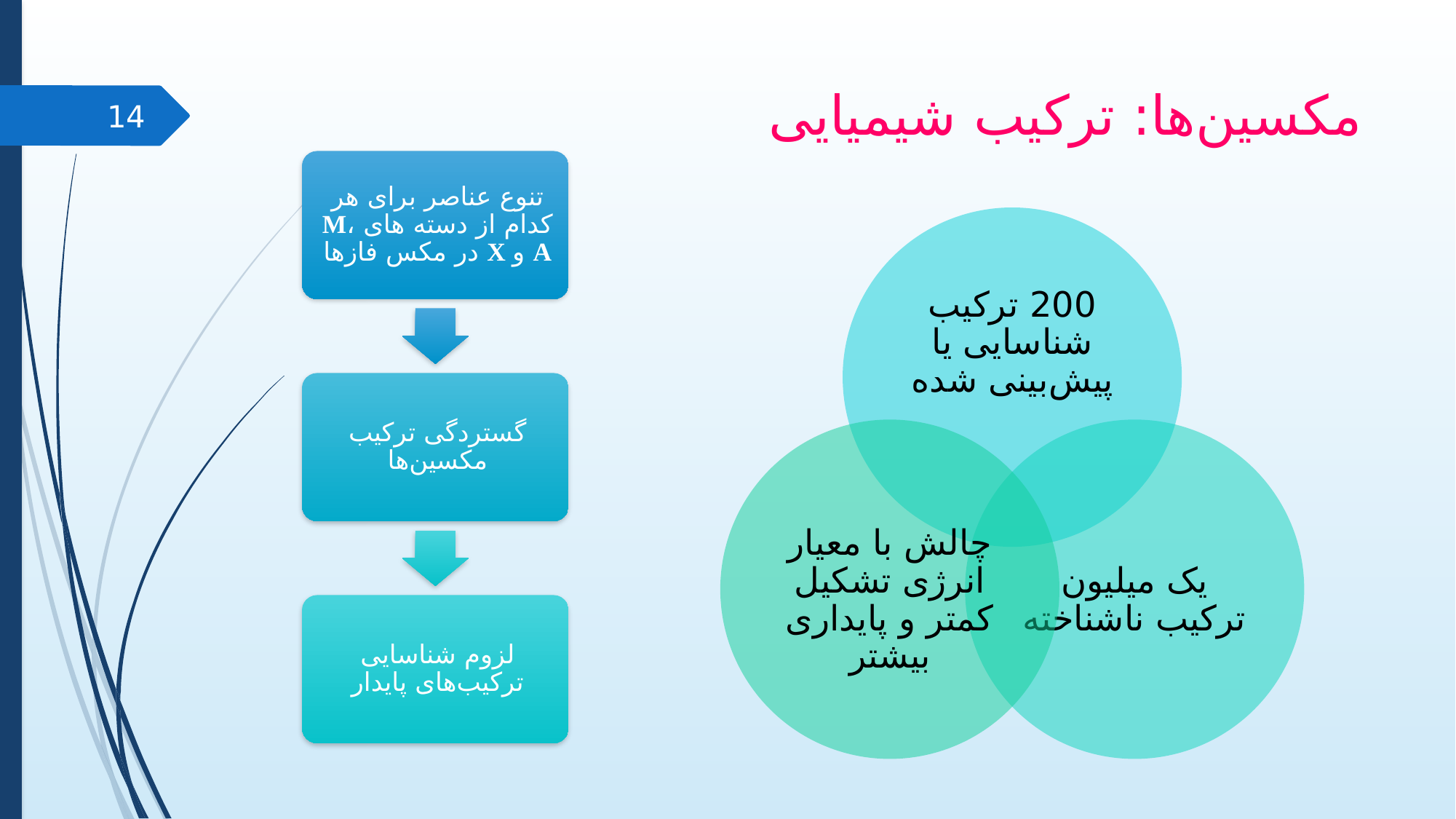

# مکسین‌ها: ترکیب شیمیایی
14
تنوع عناصر برای هر کدام از دسته های M، A و X در مکس فازها

گستردگی ترکیب مکسین‌ها

لزوم شناسایی ترکیب‌های پایدار
200 ترکیب شناسایی یا پیش‌بینی شده
یک میلیون ترکیب ناشناخته
چالش با معیار انرژی تشکیل کمتر و پایداری بیشتر